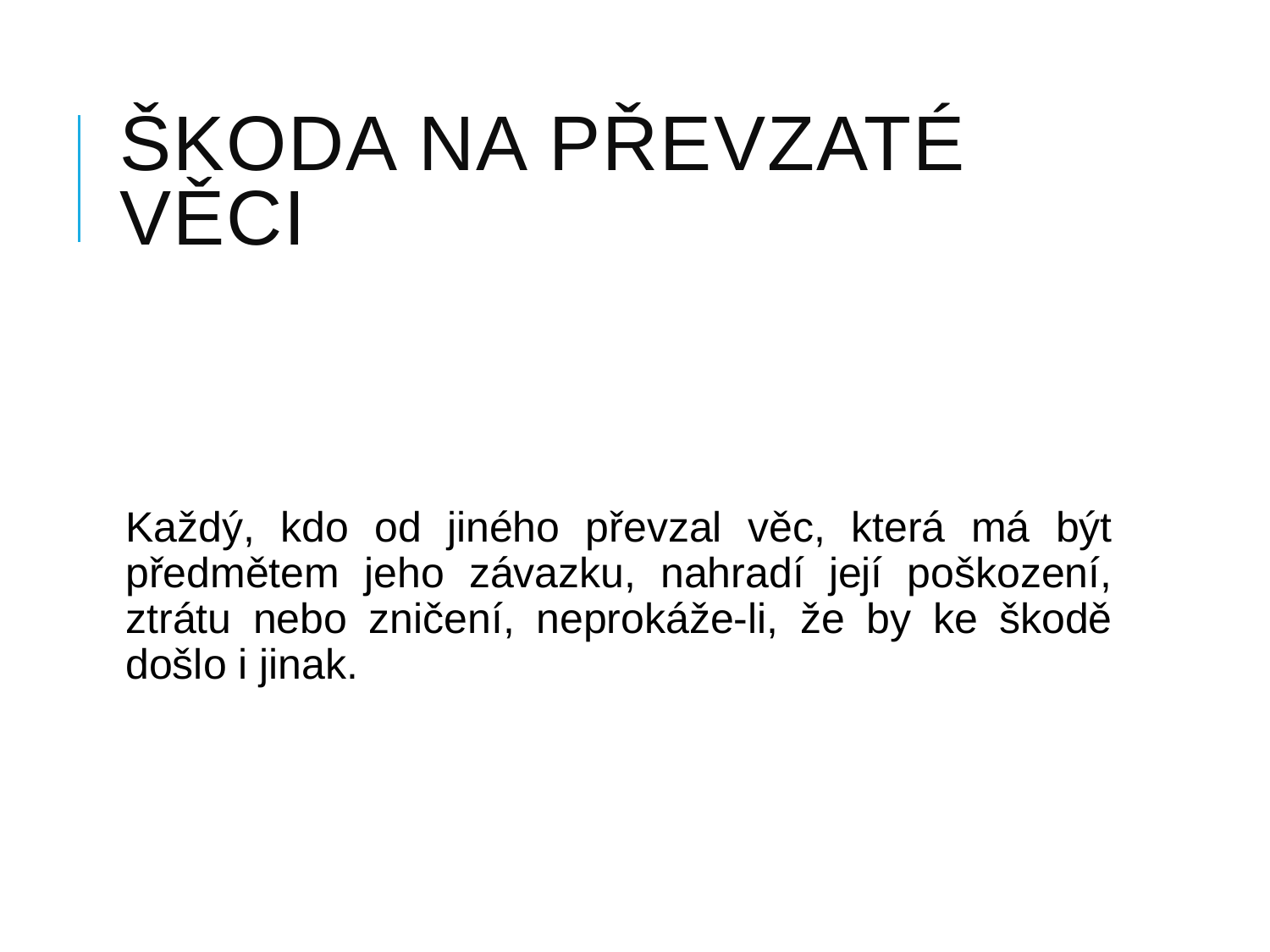

# Škoda na převzaté věci
Každý, kdo od jiného převzal věc, která má být předmětem jeho závazku, nahradí její poškození, ztrátu nebo zničení, neprokáže-li, že by ke škodě došlo i jinak.